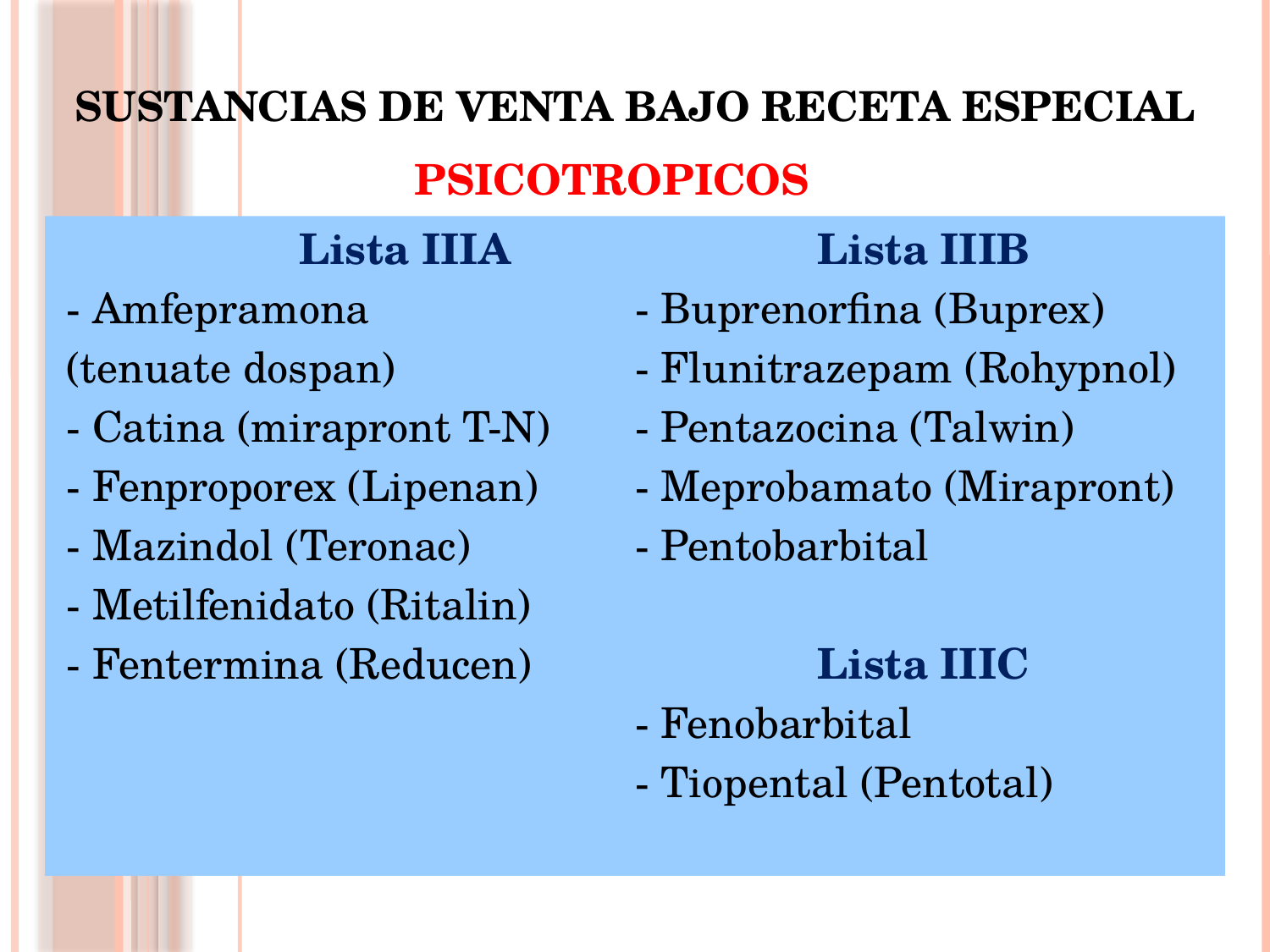

# Sustancias de venta bajo receta especial
PSICOTROPICOS
          Lista IIIA
- Amfepramona
(tenuate dospan)
- Catina (mirapront T-N)
- Fenproporex (Lipenan)
- Mazindol (Teronac)
- Metilfenidato (Ritalin)
- Fentermina (Reducen)

Lista IIIB
- Buprenorfina (Buprex)
- Flunitrazepam (Rohypnol)
- Pentazocina (Talwin)
- Meprobamato (Mirapront)
- Pentobarbital

Lista IIIC
- Fenobarbital
- Tiopental (Pentotal)